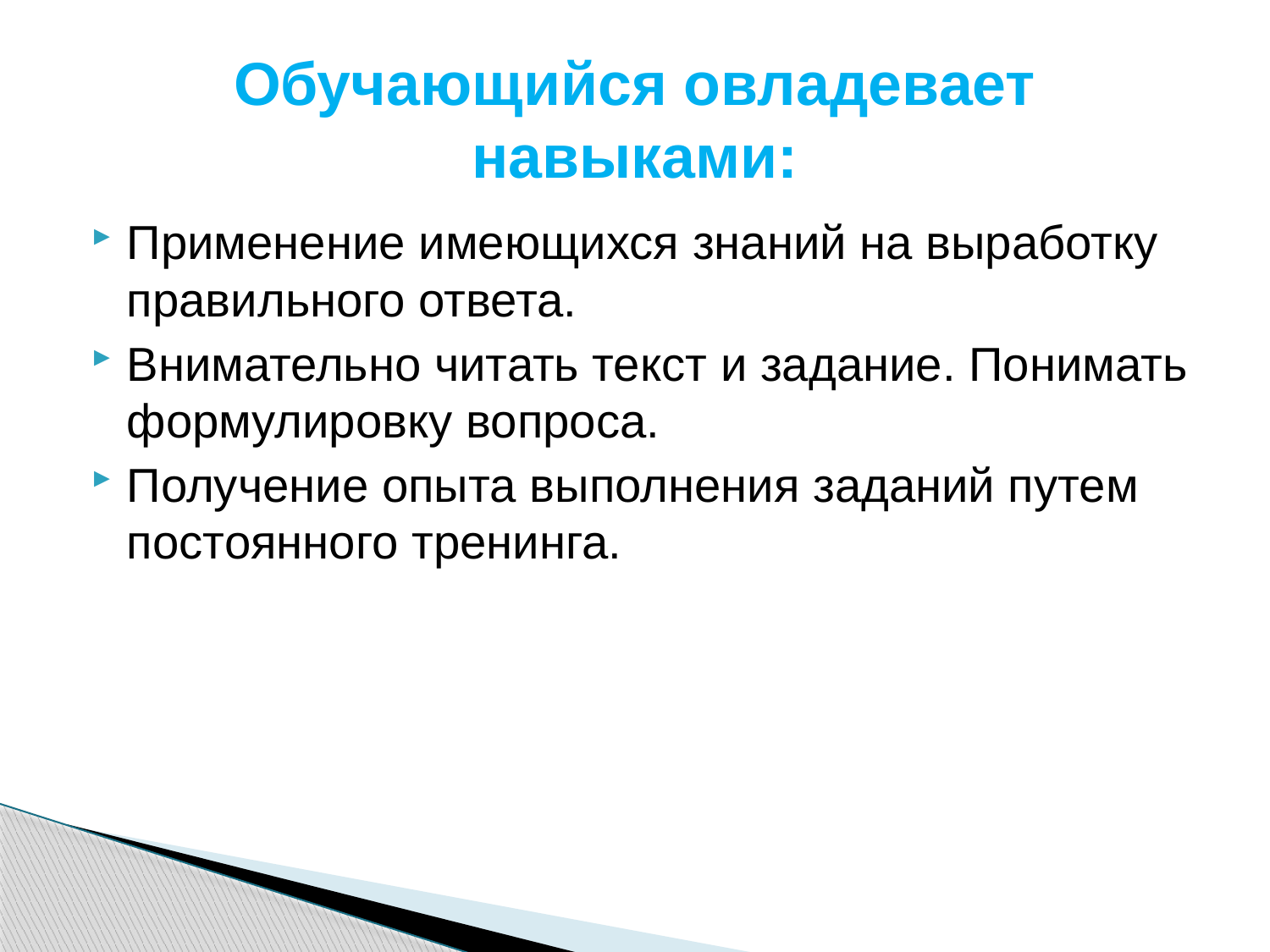

# Обучающийся овладевает навыками:
Применение имеющихся знаний на выработку правильного ответа.
Внимательно читать текст и задание. Понимать формулировку вопроса.
Получение опыта выполнения заданий путем постоянного тренинга.